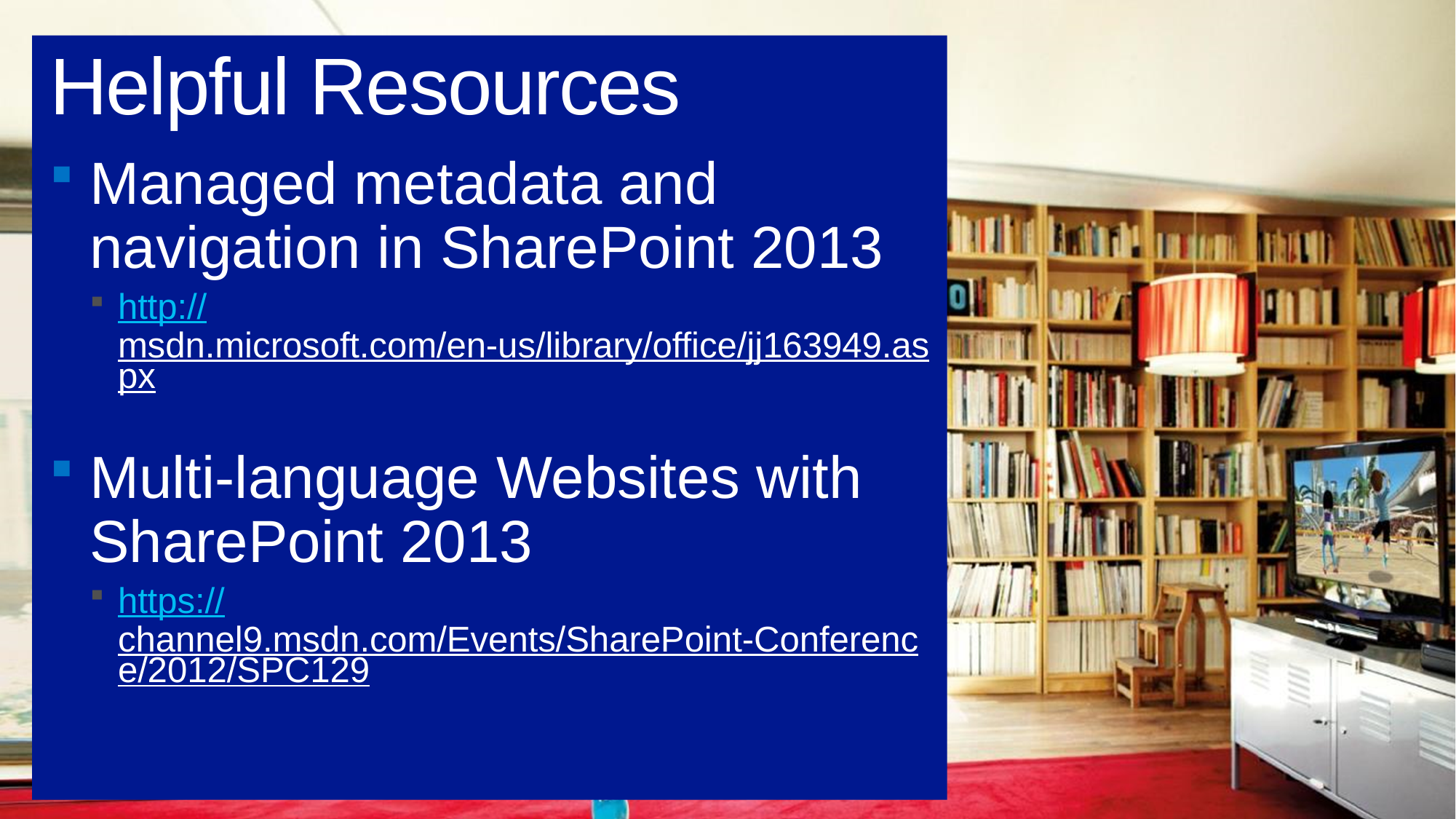

# Helpful Resources

Managed metadata and navigation in SharePoint 2013
http://msdn.microsoft.com/en-us/library/office/jj163949.aspx
Multi-language Websites with SharePoint 2013
https://channel9.msdn.com/Events/SharePoint-Conference/2012/SPC129